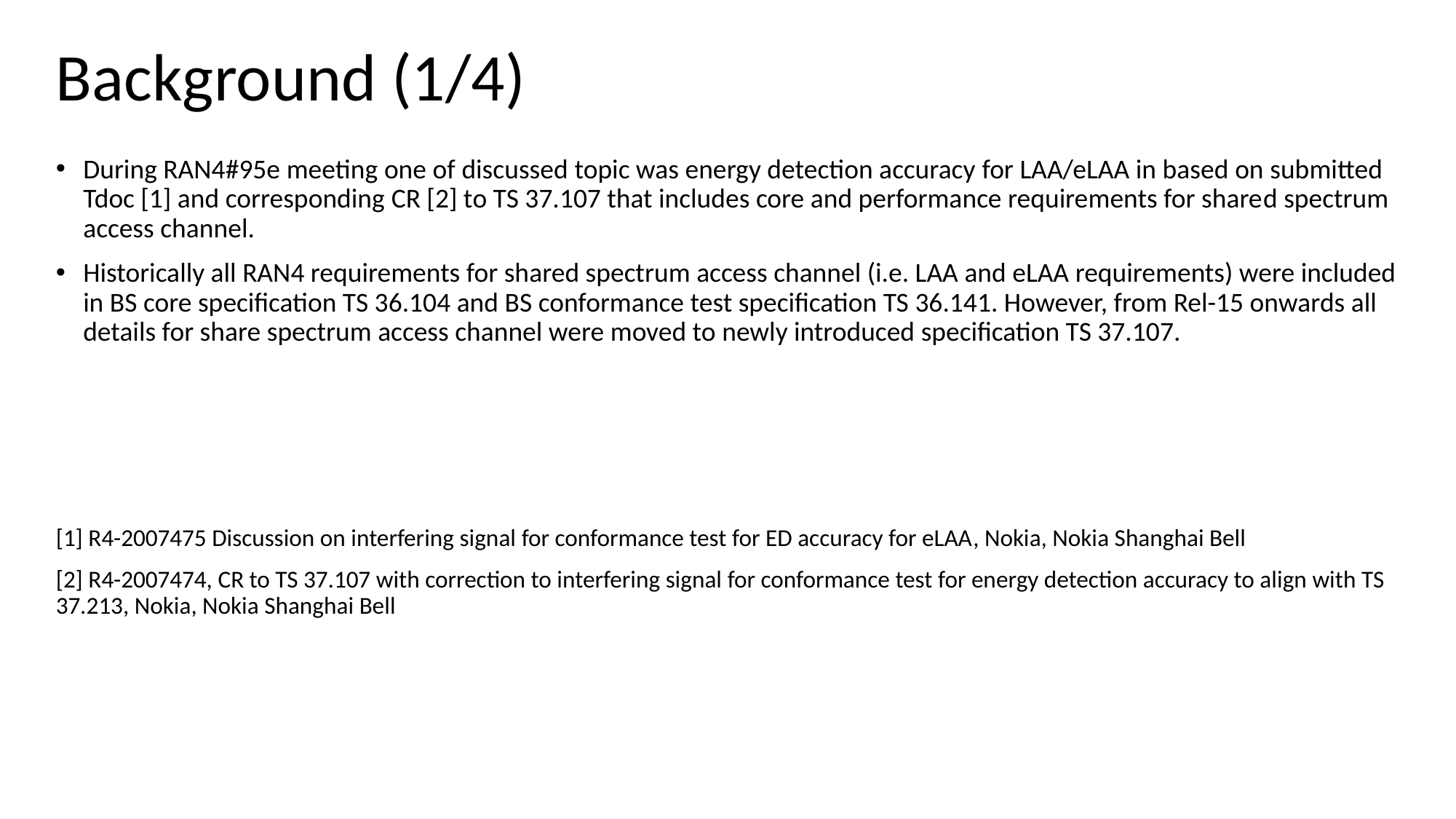

# Background (1/4)
During RAN4#95e meeting one of discussed topic was energy detection accuracy for LAA/eLAA in based on submitted Tdoc [1] and corresponding CR [2] to TS 37.107 that includes core and performance requirements for shared spectrum access channel.
Historically all RAN4 requirements for shared spectrum access channel (i.e. LAA and eLAA requirements) were included in BS core specification TS 36.104 and BS conformance test specification TS 36.141. However, from Rel-15 onwards all details for share spectrum access channel were moved to newly introduced specification TS 37.107.

[1] R4-2007475 Discussion on interfering signal for conformance test for ED accuracy for eLAA, Nokia, Nokia Shanghai Bell
[2] R4-2007474, CR to TS 37.107 with correction to interfering signal for conformance test for energy detection accuracy to align with TS 37.213, Nokia, Nokia Shanghai Bell